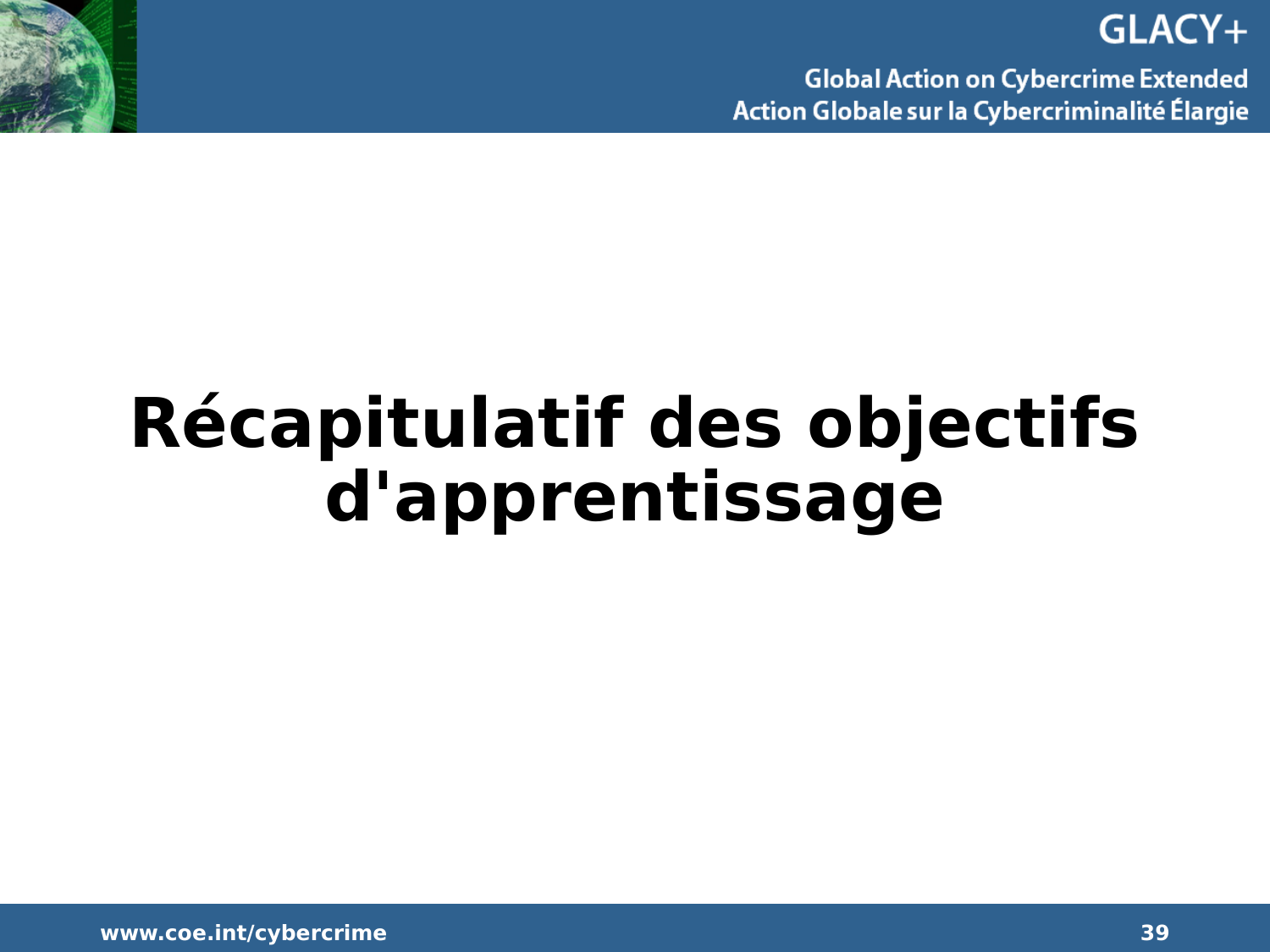

# Récapitulatif des objectifs d'apprentissage
www.coe.int/cybercrime
39